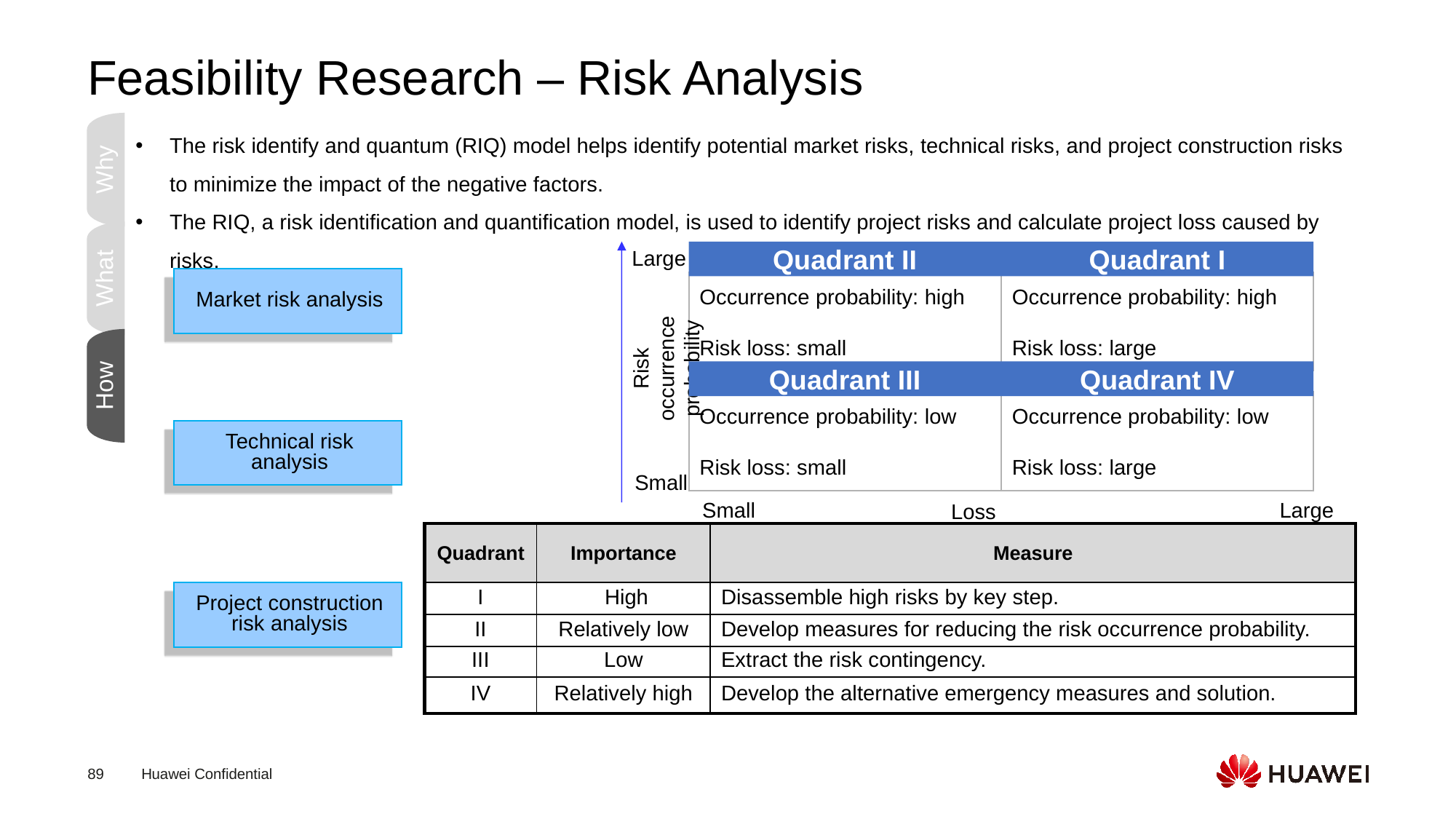

# Feasibility Research – Risk Analysis
Why
What
How
The risk identify and quantum (RIQ) model helps identify potential market risks, technical risks, and project construction risks to minimize the impact of the negative factors.
The RIQ, a risk identification and quantification model, is used to identify project risks and calculate project loss caused by risks.
Large

Quadrant II
Quadrant I
Occurrence probability: high

Risk loss: small
Occurrence probability: high

Risk loss: large
Risk occurrence probability
Quadrant III
Quadrant IV
Occurrence probability: low

Risk loss: small
Occurrence probability: low

Risk loss: large
Small
Small
Large
Loss
Market risk analysis
Technical risk analysis
| Quadrant | Importance | Measure |
| --- | --- | --- |
| I | High | Disassemble high risks by key step. |
| II | Relatively low | Develop measures for reducing the risk occurrence probability. |
| III | Low | Extract the risk contingency. |
| IV | Relatively high | Develop the alternative emergency measures and solution. |
Project construction risk analysis